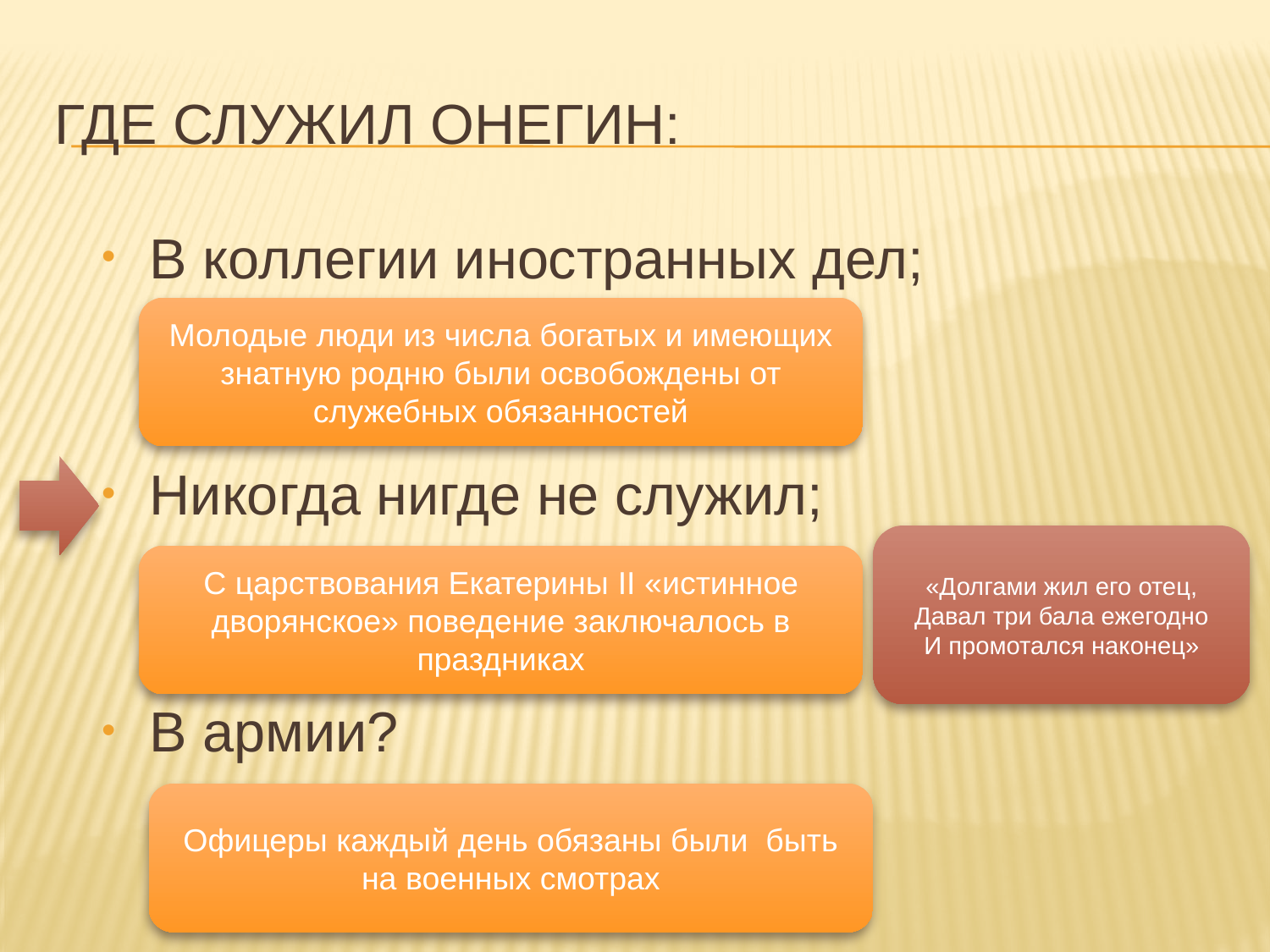

# Где служил онегин:
В коллегии иностранных дел;

Никогда нигде не служил;

В армии?
Молодые люди из числа богатых и имеющих знатную родню были освобождены от служебных обязанностей

«Долгами жил его отец,
Давал три бала ежегодно
И промотался наконец»
С царствования Екатерины II «истинное дворянское» поведение заключалось в праздниках
Офицеры каждый день обязаны были  быть на военных смотрах